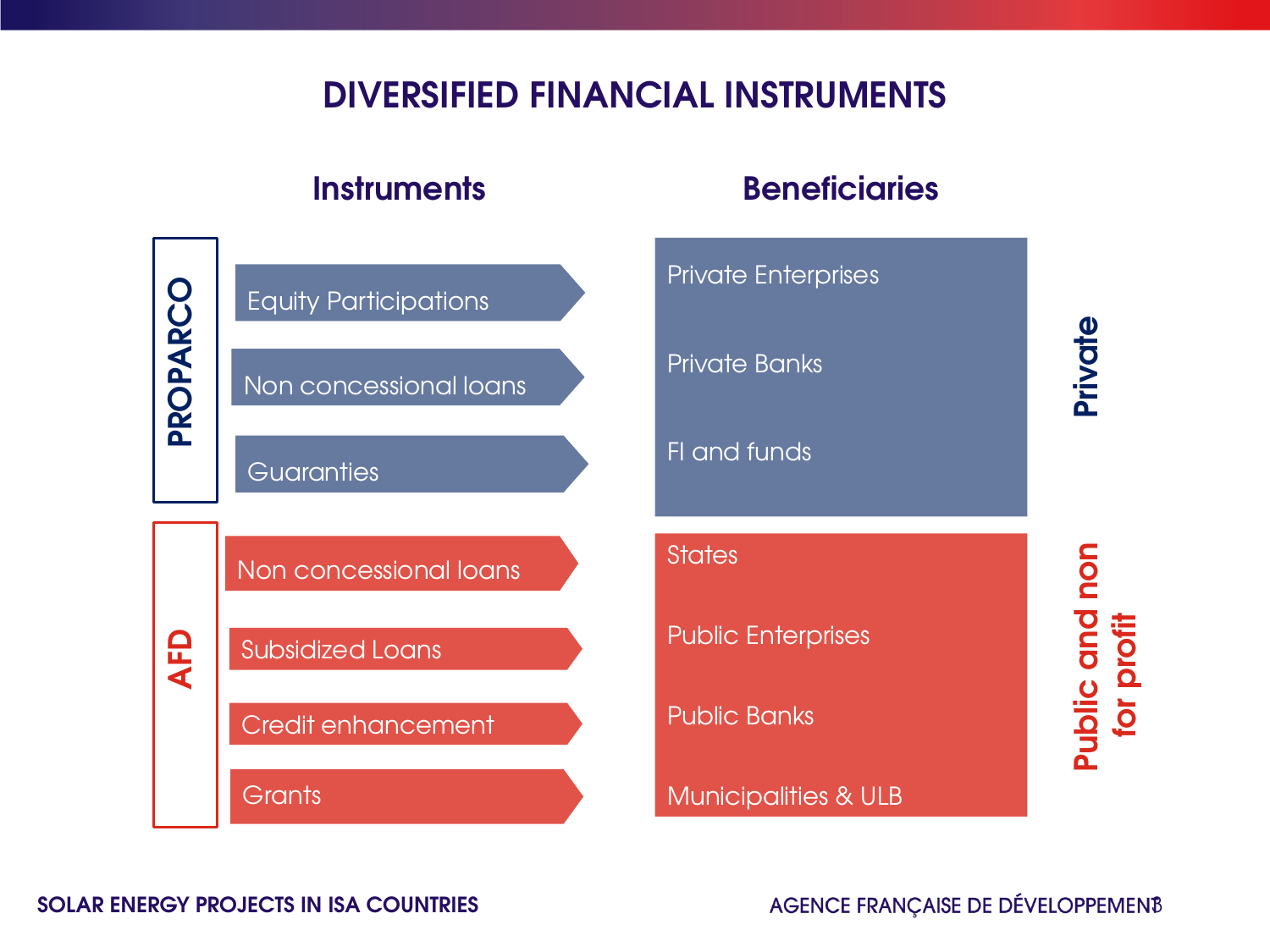

# DIVERSIFIED FINANCIAL INSTRUMENTS
Instruments
Beneficiaries
Private Enterprises

Private Banks

FI and funds

  Private
Equity participation
Non concessional loans
    AFD
    Public and non for profit
States

Public Enterprises

Public Banks

Municipalities & ULB

Non concessional loans
Credit enhancement

Grants

  PROPARCO
Equity Participations
Guaranties
Subsidized Loans
SOLAR ENERGY PROJECTS IN ISA COUNTRIES